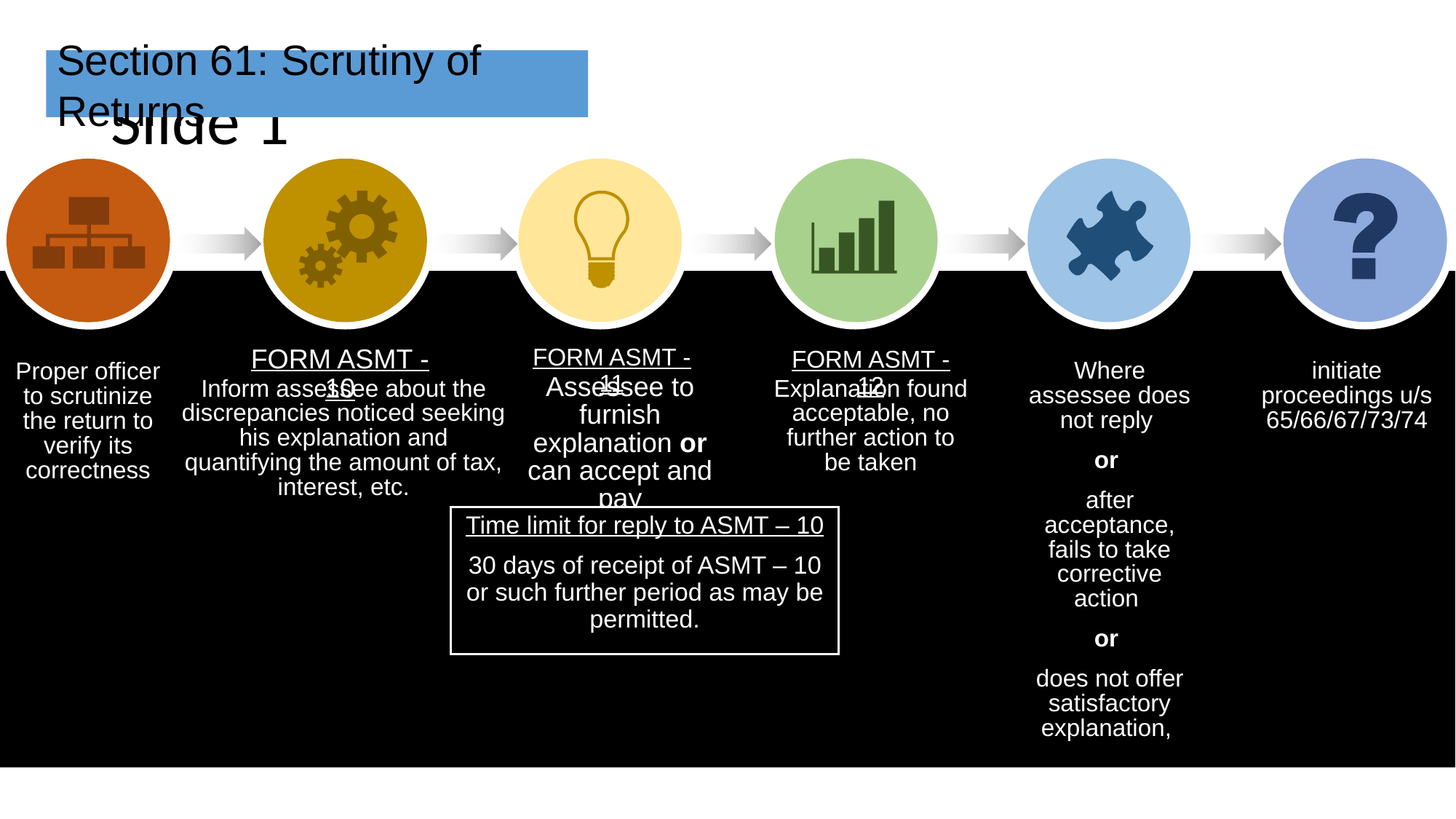

# Slide 1
Section 61: Scrutiny of Returns

FORM ASMT - 10
FORM ASMT - 11
FORM ASMT - 12
initiate proceedings u/s 65/66/67/73/74
Where assessee does not reply
or
after acceptance, fails to take corrective action
or
does not offer satisfactory explanation,
Proper officer to scrutinize the return to verify its correctness
Assessee to furnish explanation or can accept and pay
Inform assessee about the discrepancies noticed seeking his explanation and quantifying the amount of tax, interest, etc.
Explanation found acceptable, no further action to be taken
Time limit for reply to ASMT – 10
30 days of receipt of ASMT – 10 or such further period as may be permitted.